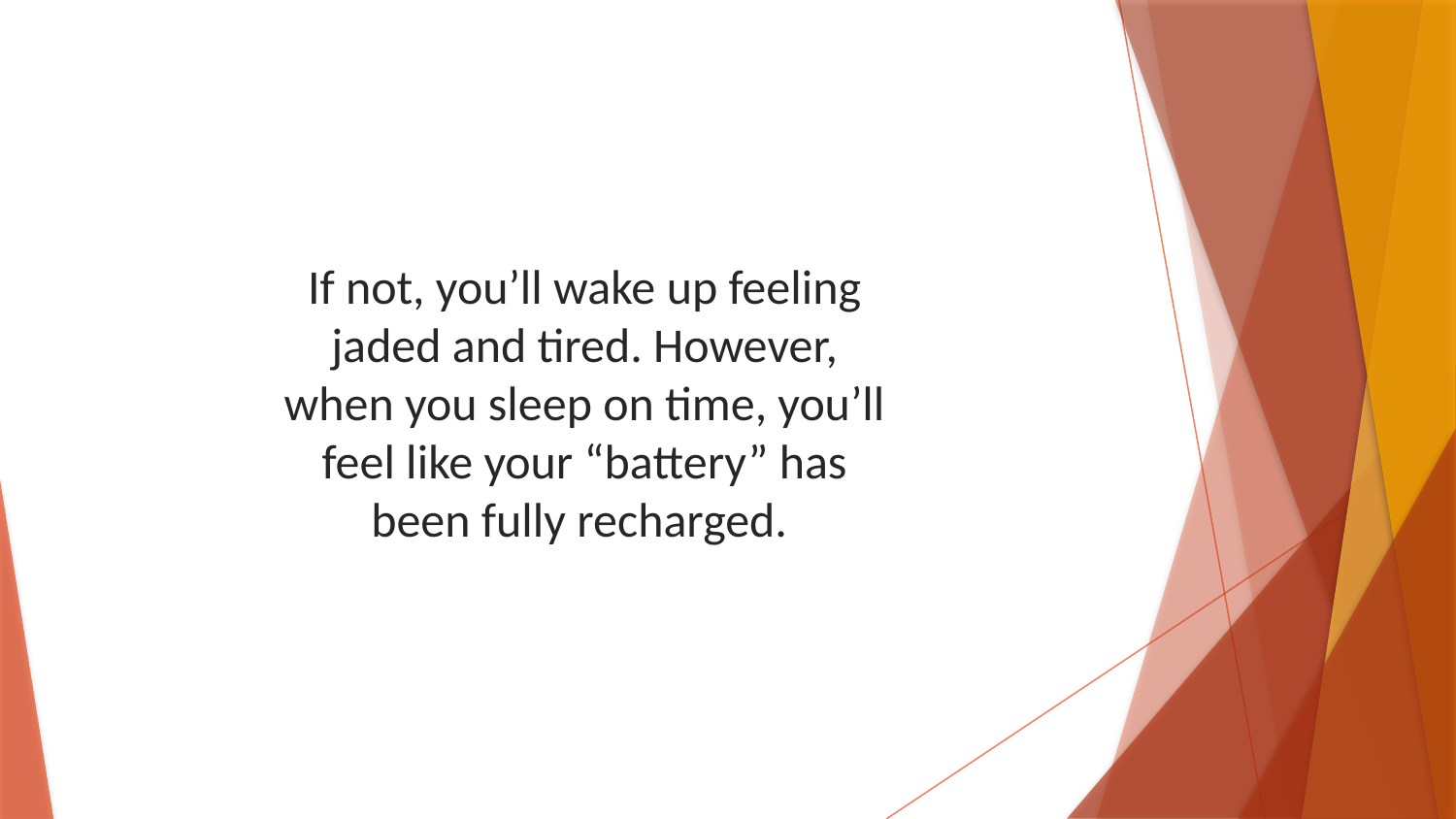

If not, you’ll wake up feeling jaded and tired. However, when you sleep on time, you’ll feel like your “battery” has been fully recharged.